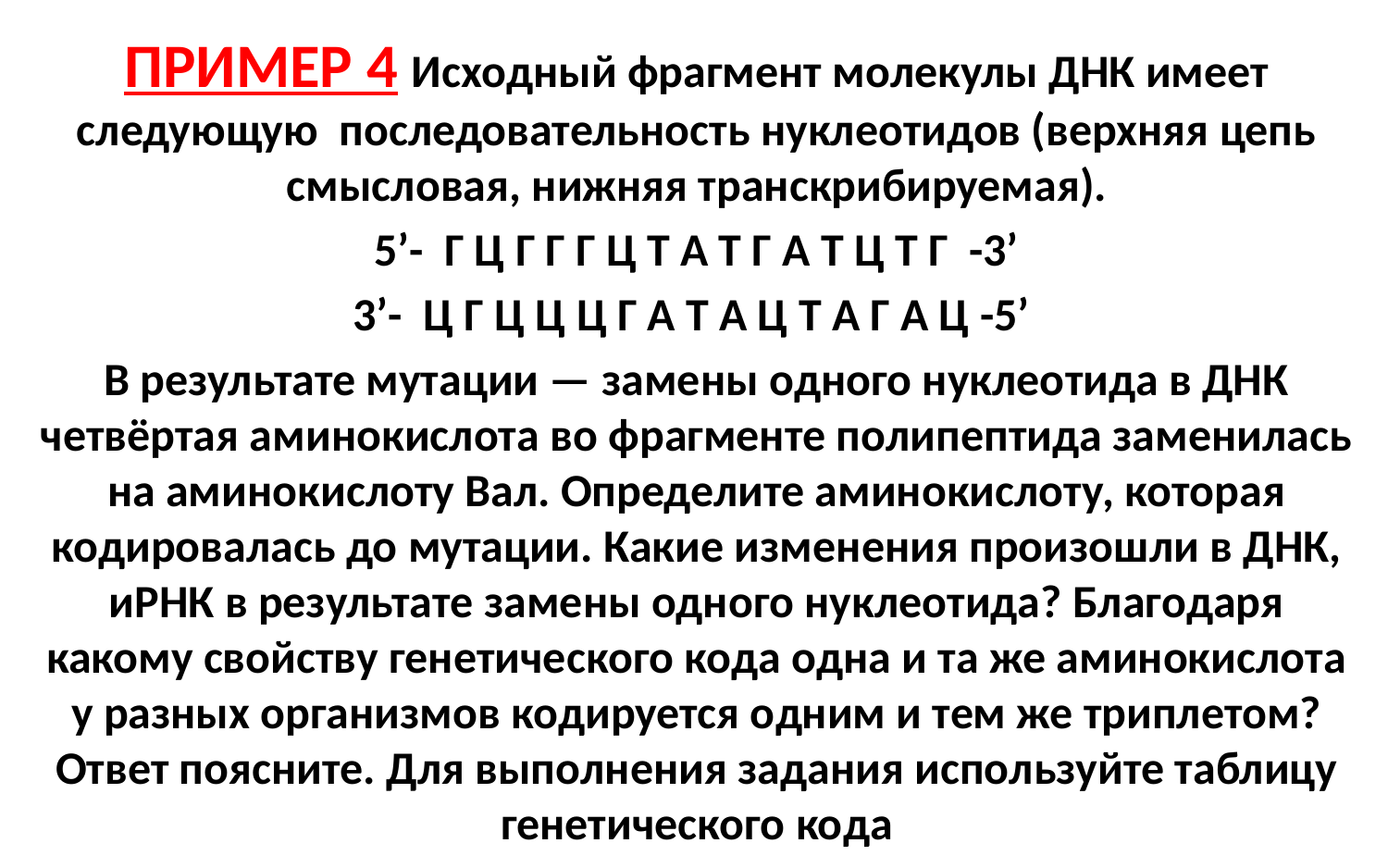

ПРИМЕР 4 Исходный фрагмент молекулы ДНК имеет следующую  последовательность нуклеотидов (верхняя цепь смысловая, нижняя транскрибируемая).
5’-  Г Ц Г Г Г Ц Т А Т Г А Т Ц Т Г  -3’
3’-  Ц Г Ц Ц Ц Г А Т А Ц Т А Г А Ц -5’
В результате мутации — замены одного нуклеотида в ДНК четвёртая аминокислота во фрагменте полипептида заменилась на аминокислоту Вал. Определите аминокислоту, которая кодировалась до мутации. Какие изменения произошли в ДНК, иРНК в результате замены одного нуклеотида? Благодаря какому свойству генетического кода одна и та же аминокислота у разных организмов кодируется одним и тем же триплетом? Ответ поясните. Для выполнения задания используйте таблицу генетического кода